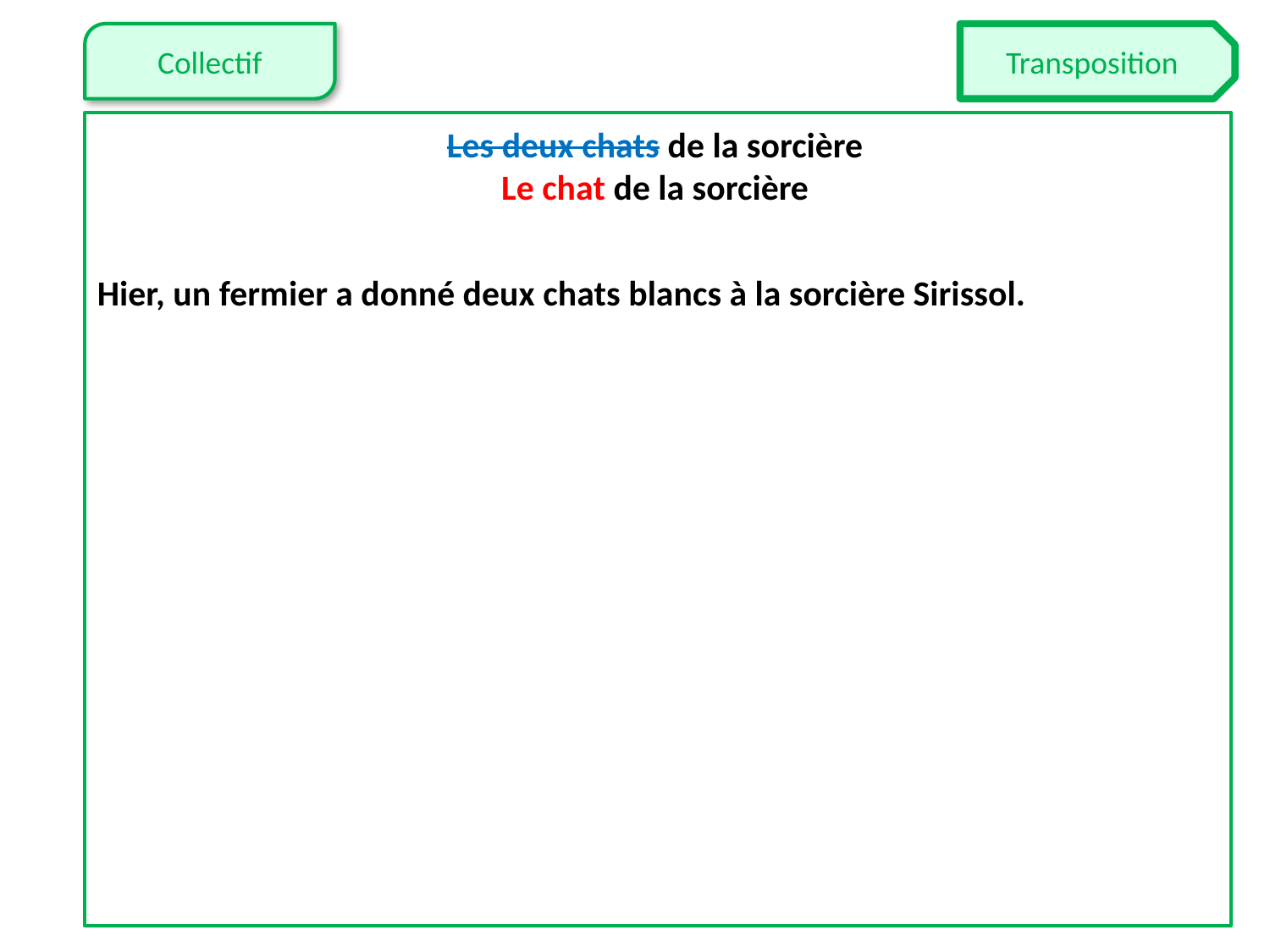

Les deux chats de la sorcière
Le chat de la sorcière

Hier, un fermier a donné deux chats blancs à la sorcière Sirissol.